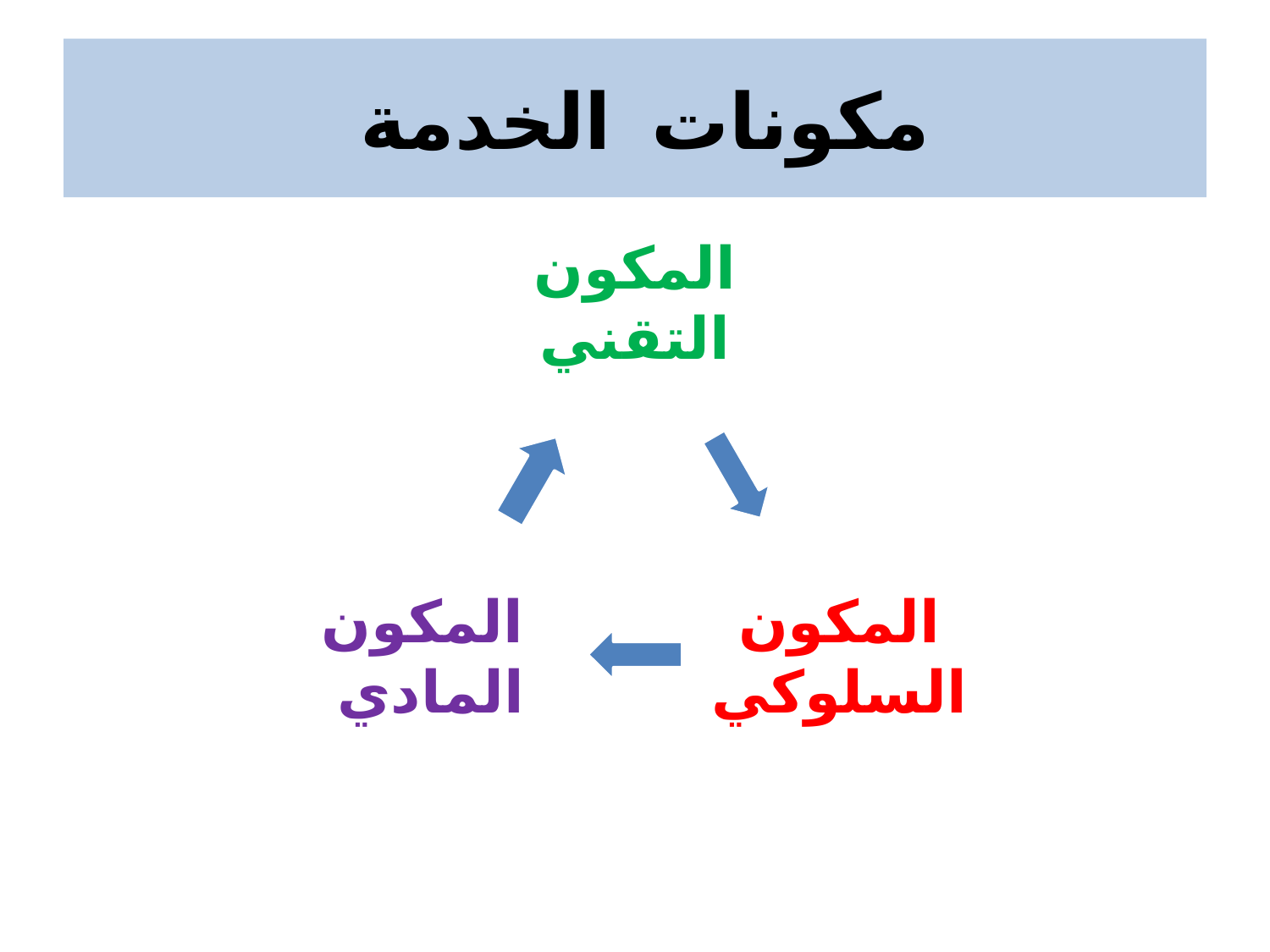

# مكونات  الخدمة
المكون التقني
المكون السلوكي
المكون
المادي